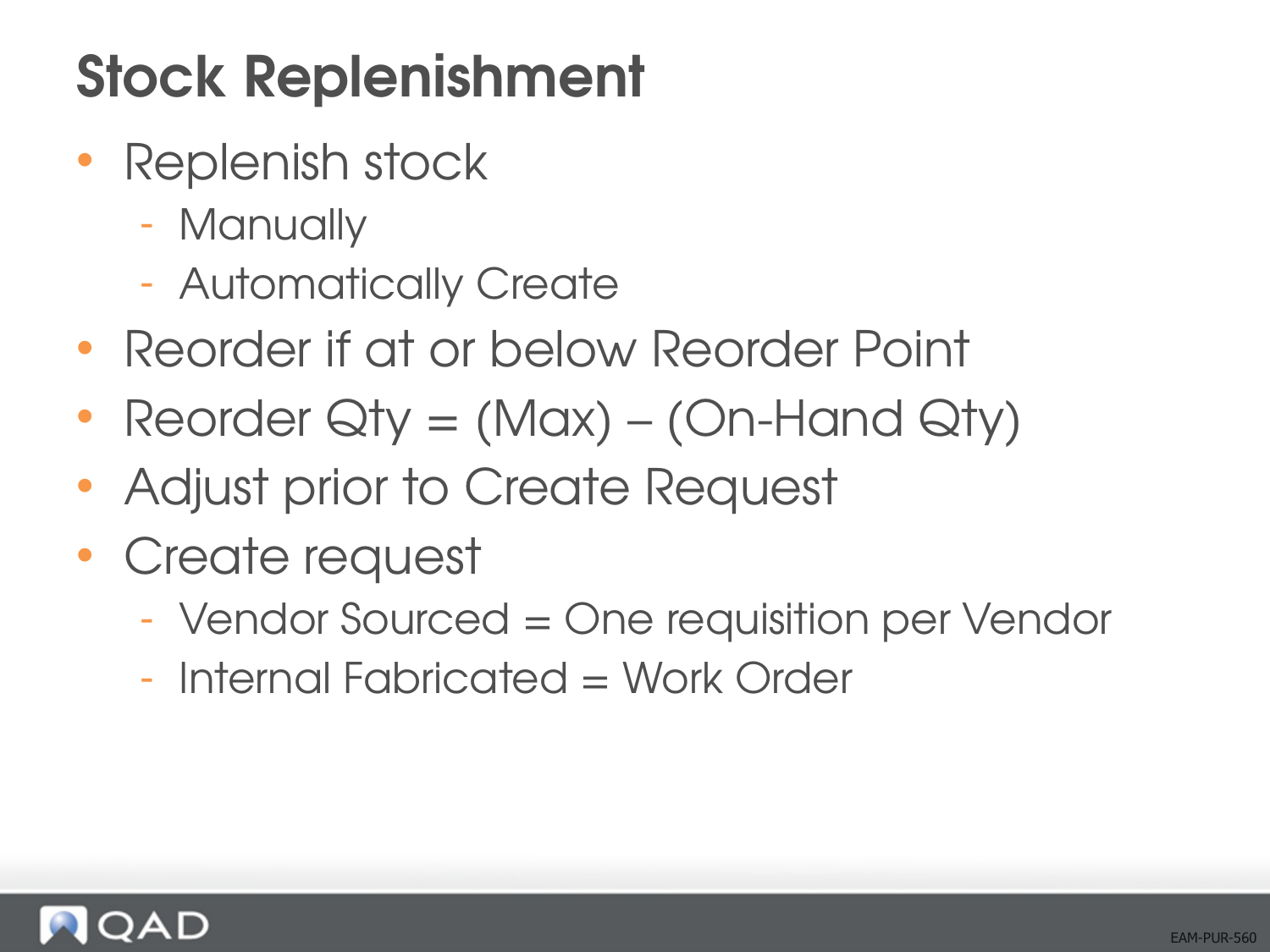

# Stock Replenishment
Replenish stock
Manually
Automatically Create
Reorder if at or below Reorder Point
Reorder Qty = (Max) – (On-Hand Qty)
Adjust prior to Create Request
Create request
Vendor Sourced = One requisition per Vendor
Internal Fabricated = Work Order
EAM-PUR-560